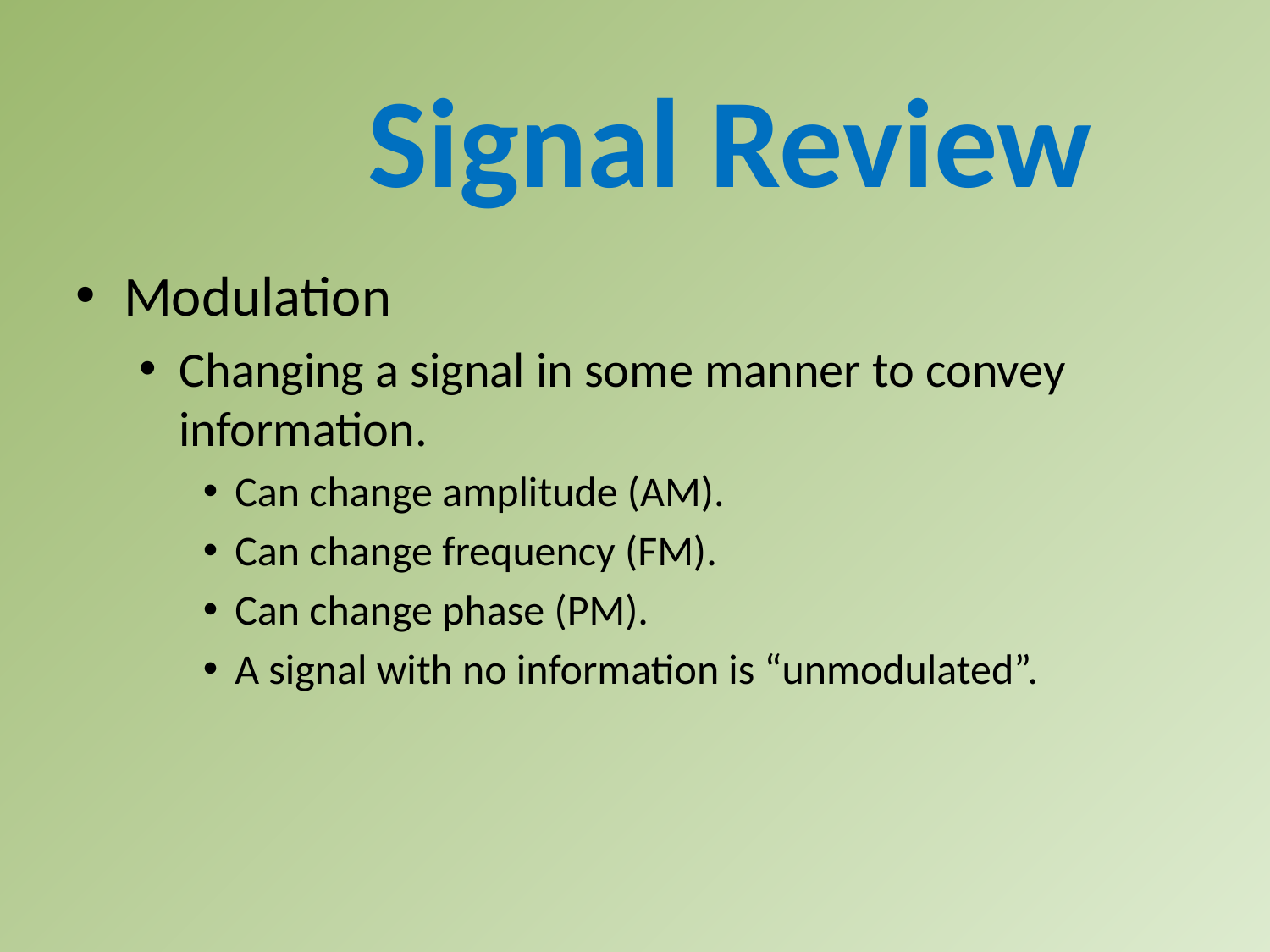

Signal Review
Modulation
Changing a signal in some manner to convey information.
Can change amplitude (AM).
Can change frequency (FM).
Can change phase (PM).
A signal with no information is “unmodulated”.